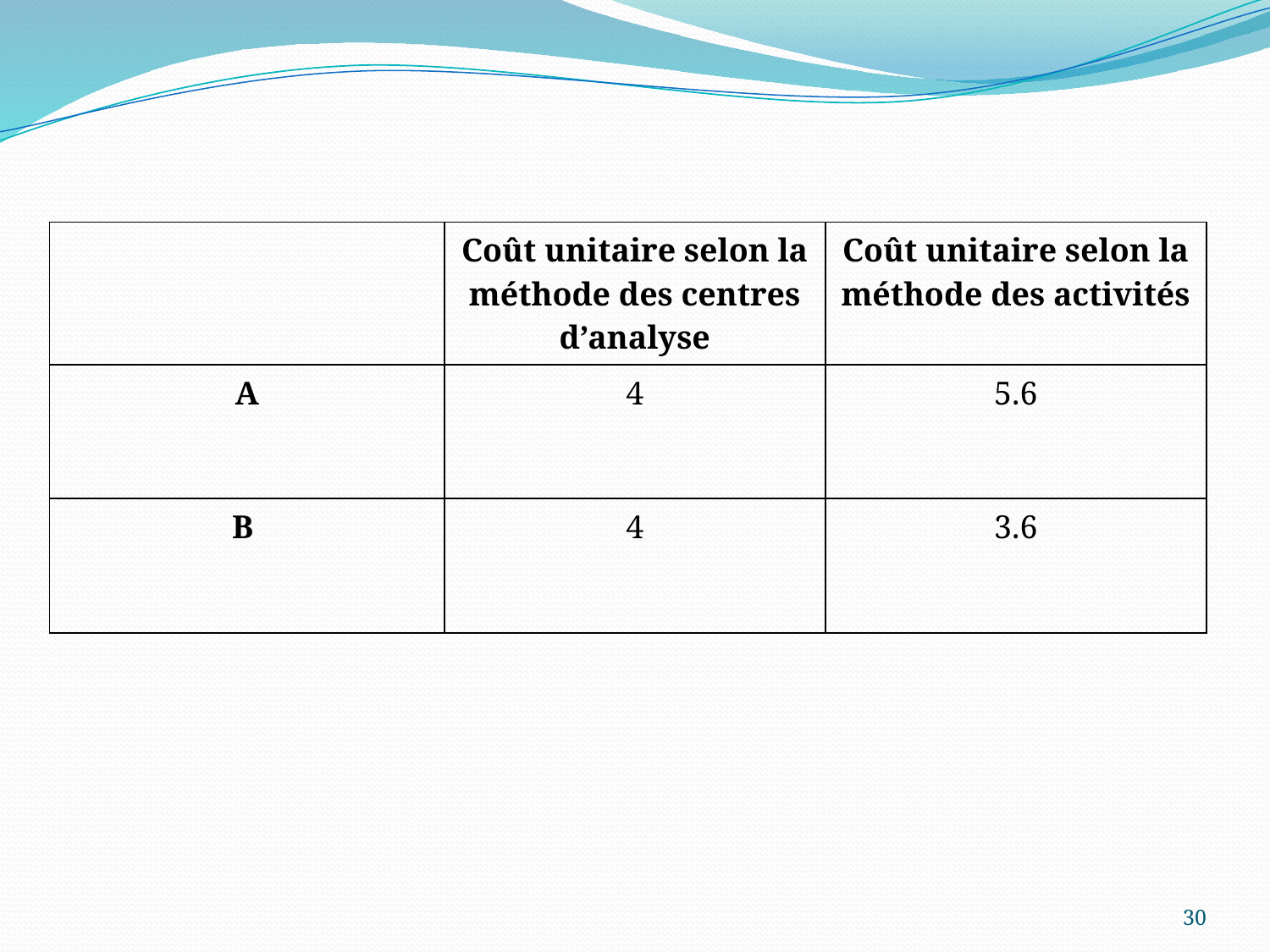

#
|  | Coût unitaire selon la méthode des centres d’analyse | Coût unitaire selon la méthode des activités |
| --- | --- | --- |
| A | 4 | 5.6 |
| B | 4 | 3.6 |
30